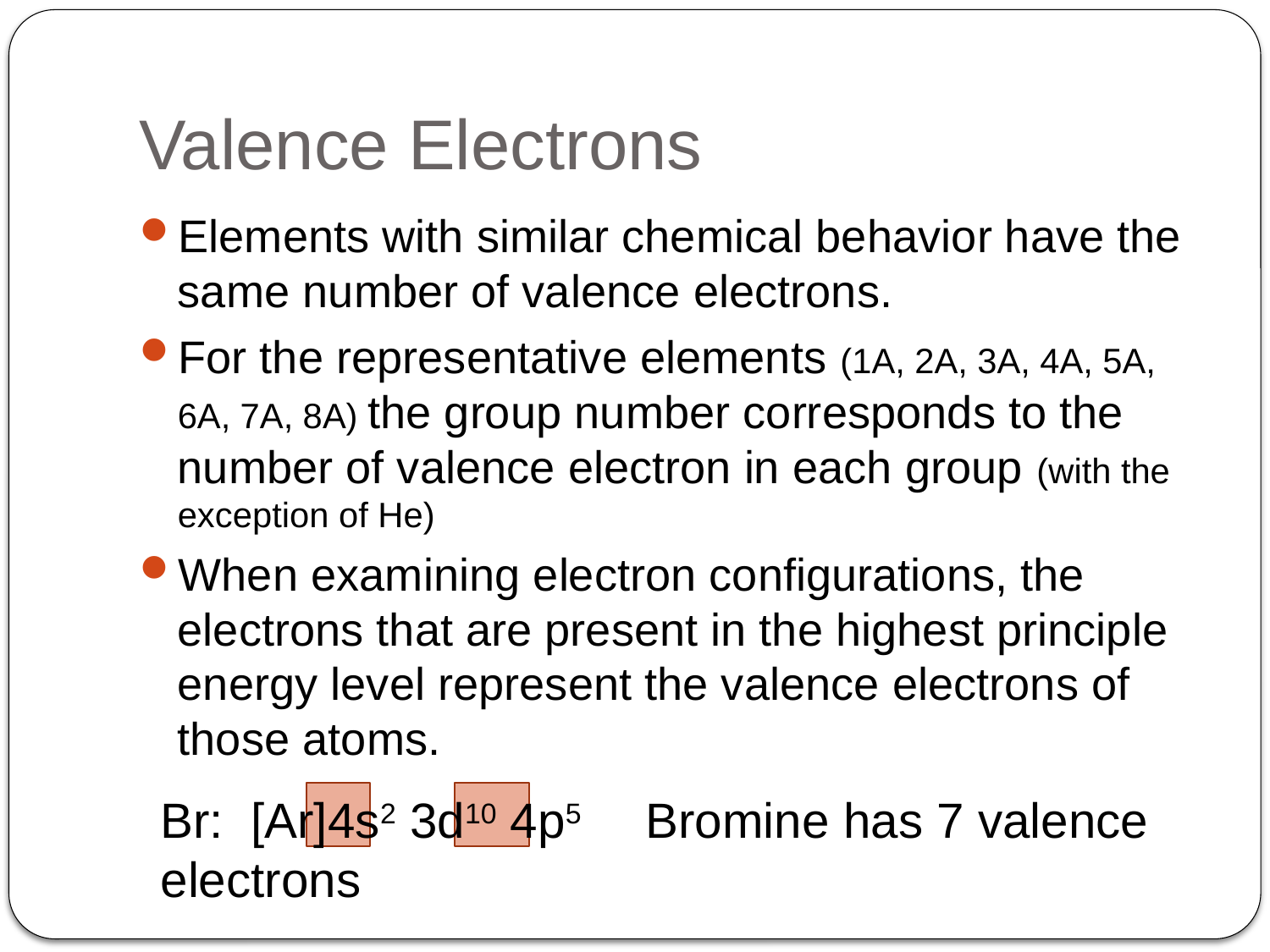

# Valence Electrons
Elements with similar chemical behavior have the same number of valence electrons.
For the representative elements (1A, 2A, 3A, 4A, 5A, 6A, 7A, 8A) the group number corresponds to the number of valence electron in each group (with the exception of He)
When examining electron configurations, the electrons that are present in the highest principle energy level represent the valence electrons of those atoms.

Br:  [Ar]4s2 3d10 4p5        Bromine has 7 valence electrons